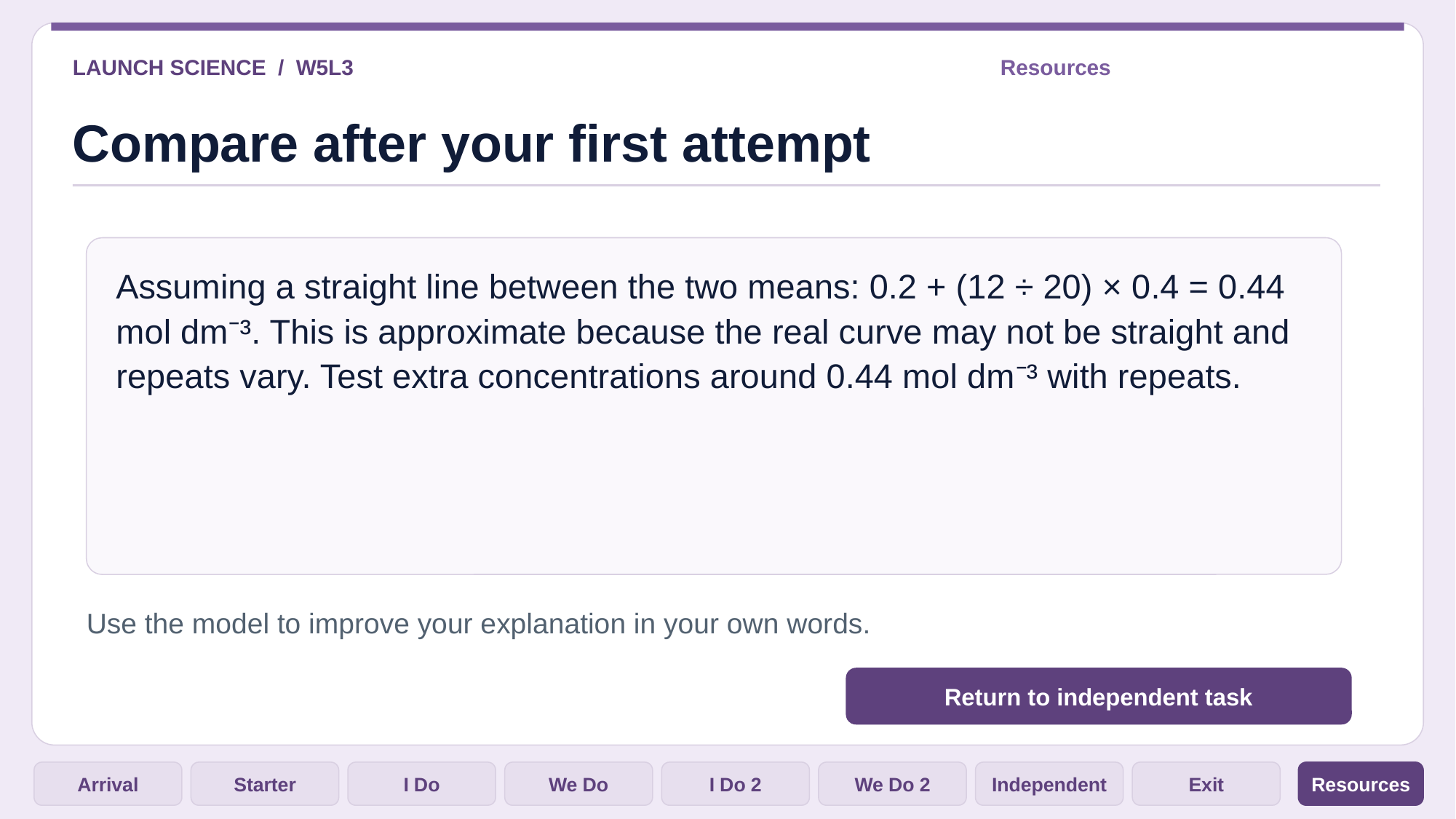

LAUNCH SCIENCE  /  W5L3
Resources
Compare after your first attempt

Assuming a straight line between the two means: 0.2 + (12 ÷ 20) × 0.4 = 0.44 mol dm⁻³. This is approximate because the real curve may not be straight and repeats vary. Test extra concentrations around 0.44 mol dm⁻³ with repeats.
Use the model to improve your explanation in your own words.
Return to independent task
Arrival
Starter
I Do
We Do
I Do 2
We Do 2
Independent
Exit
Resources